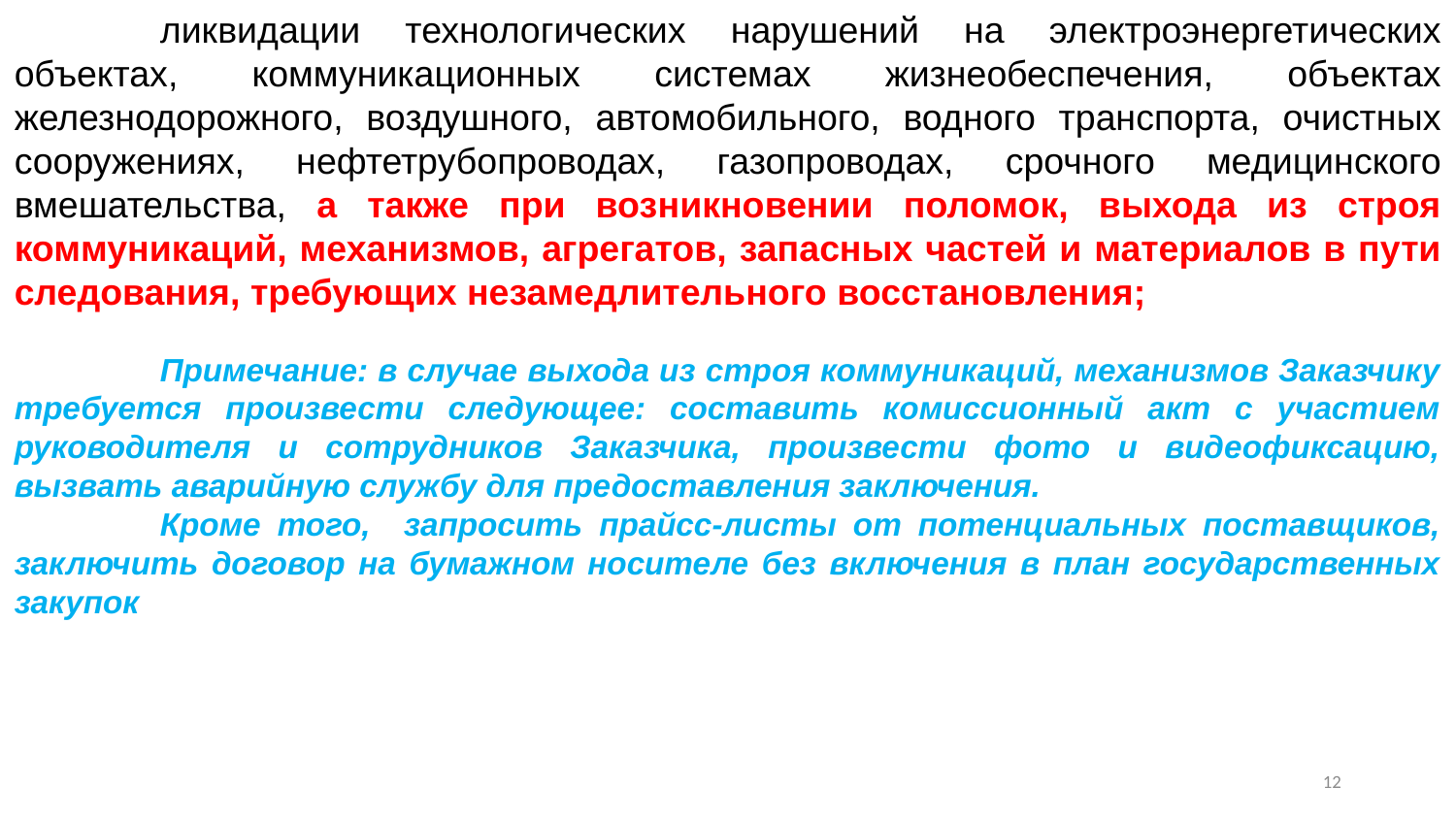

ликвидации технологических нарушений на электроэнергетических объектах, коммуникационных системах жизнеобеспечения, объектах железнодорожного, воздушного, автомобильного, водного транспорта, очистных сооружениях, нефтетрубопроводах, газопроводах, срочного медицинского вмешательства, а также при возникновении поломок, выхода из строя коммуникаций, механизмов, агрегатов, запасных частей и материалов в пути следования, требующих незамедлительного восстановления;

	Примечание: в случае выхода из строя коммуникаций, механизмов Заказчику требуется произвести следующее: составить комиссионный акт с участием руководителя и сотрудников Заказчика, произвести фото и видеофиксацию, вызвать аварийную службу для предоставления заключения.
	Кроме того,  запросить прайсс-листы от потенциальных поставщиков, заключить договор на бумажном носителе без включения в план государственных закупок
12